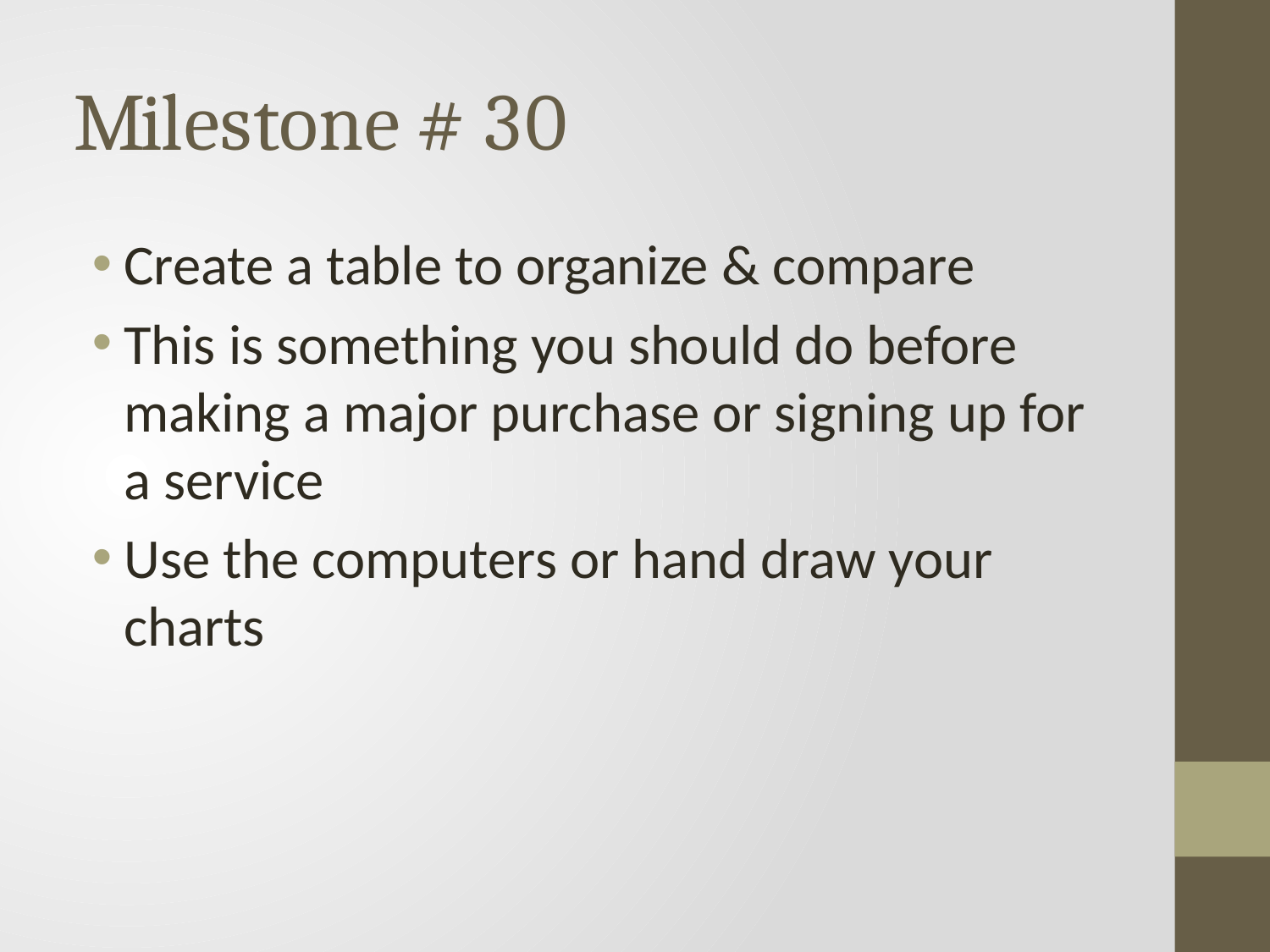

# Milestone # 30
Create a table to organize & compare
This is something you should do before making a major purchase or signing up for a service
Use the computers or hand draw your charts